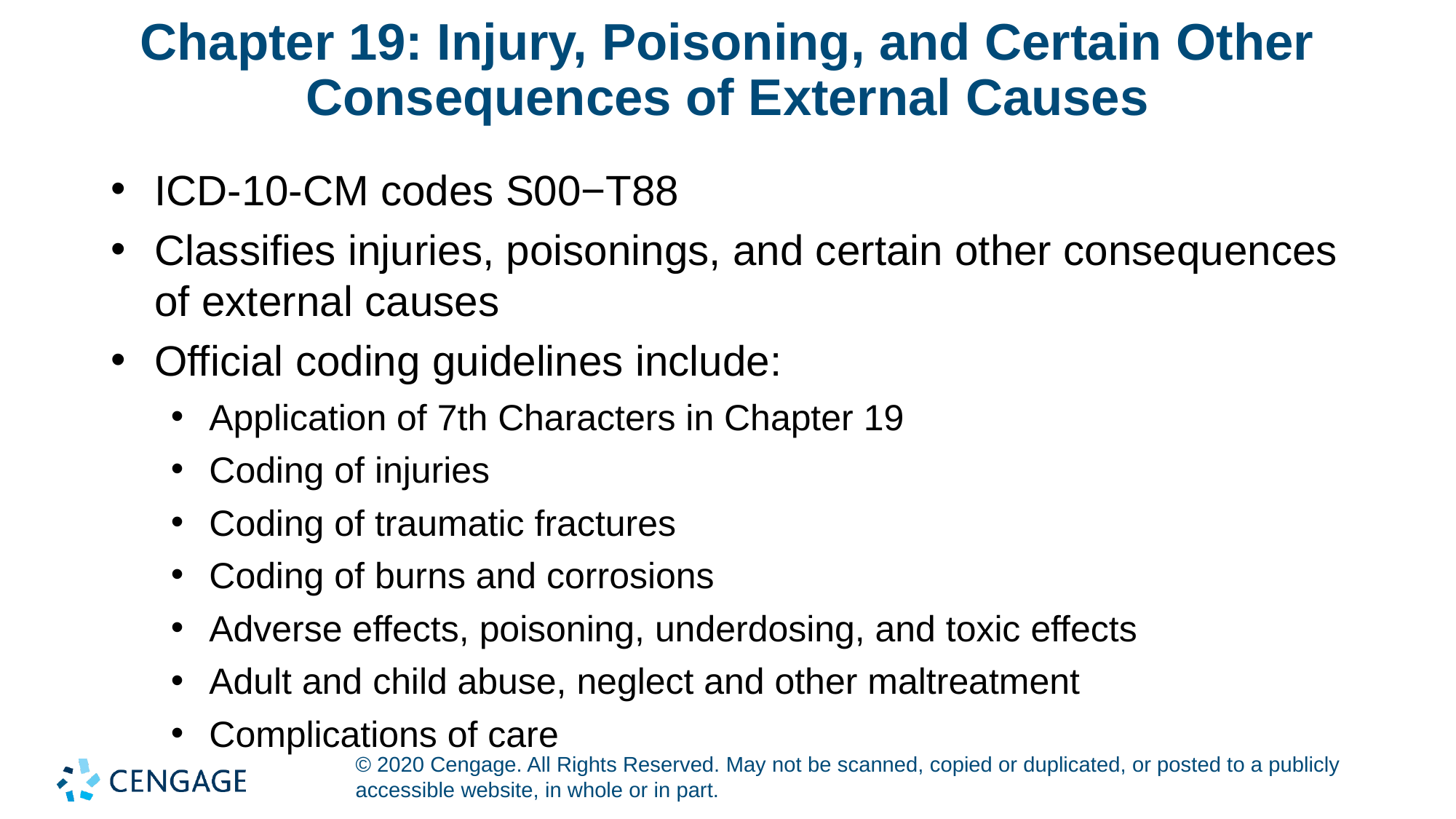

# Chapter 19: Injury, Poisoning, and Certain Other Consequences of External Causes
ICD-10-CM codes S00−T88
Classifies injuries, poisonings, and certain other consequences of external causes
Official coding guidelines include:
Application of 7th Characters in Chapter 19
Coding of injuries
Coding of traumatic fractures
Coding of burns and corrosions
Adverse effects, poisoning, underdosing, and toxic effects
Adult and child abuse, neglect and other maltreatment
Complications of care